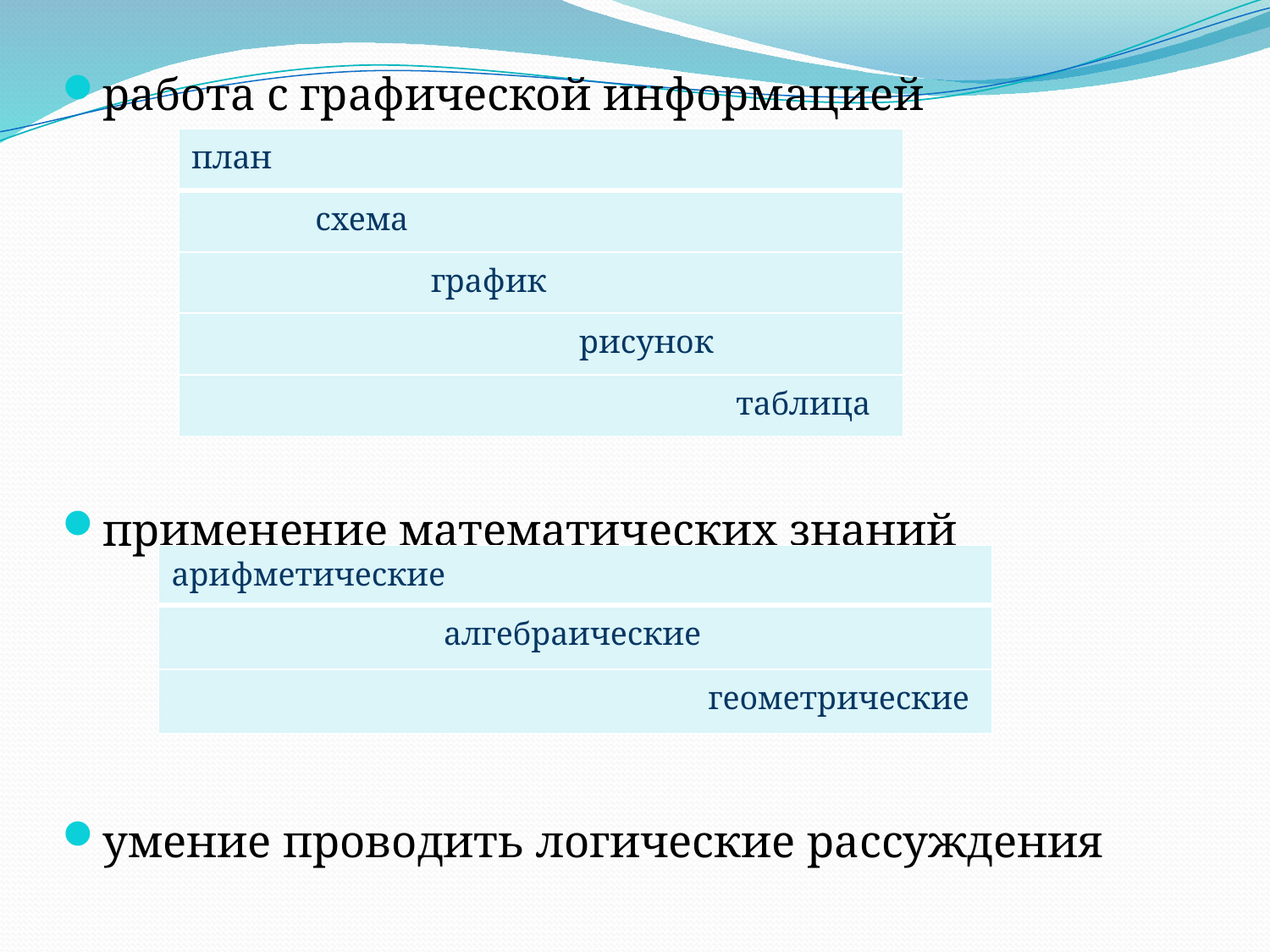

работа с графической информацией

применение математических знаний

умение проводить логические рассуждения
| план |
| --- |
| схема |
| график |
| рисунок |
| таблица |
| арифметические |
| --- |
| алгебраические |
| геометрические |